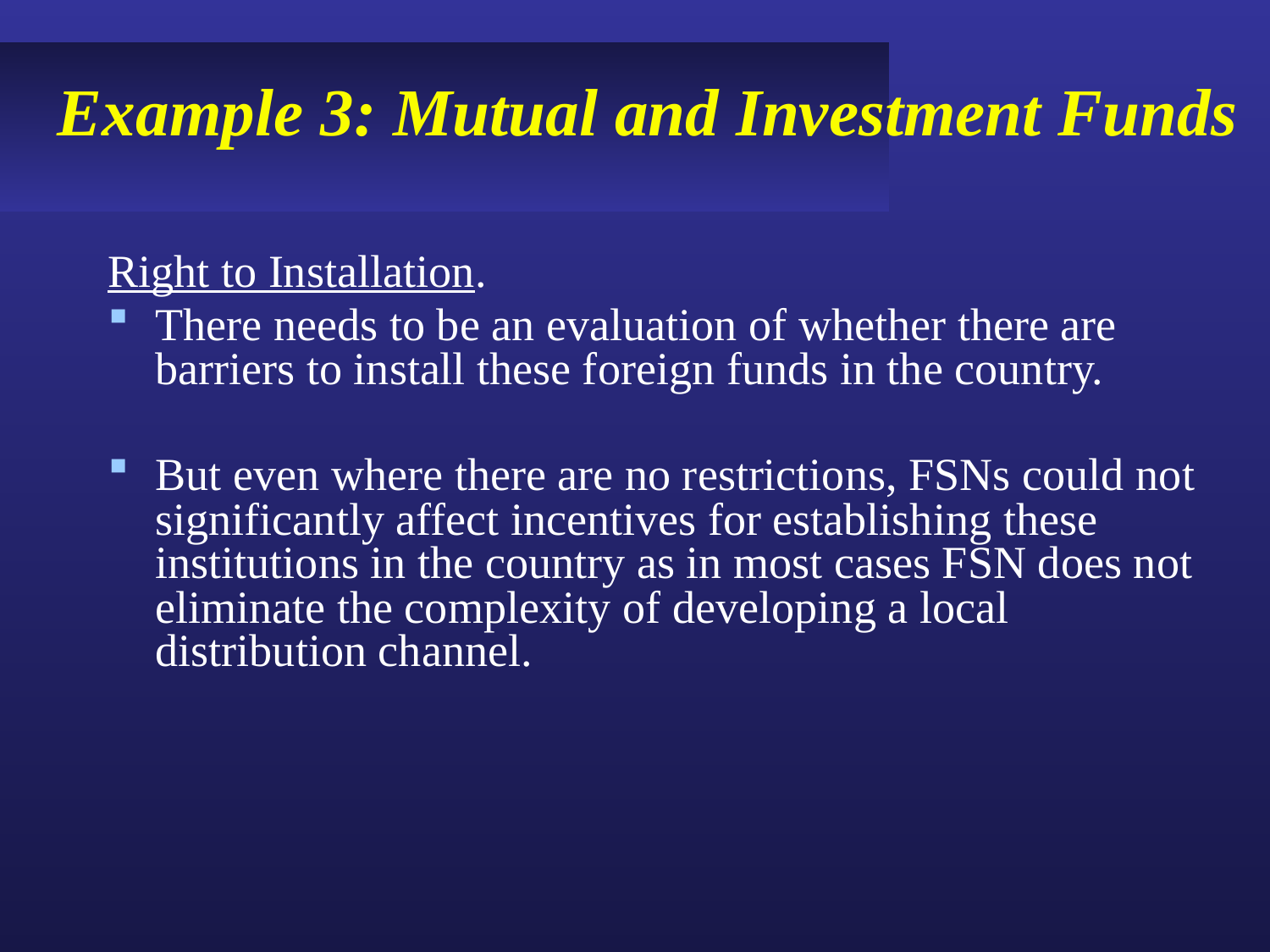

Example 3: Mutual and Investment Funds

Right to Installation.
There needs to be an evaluation of whether there are barriers to install these foreign funds in the country.

But even where there are no restrictions, FSNs could not significantly affect incentives for establishing these institutions in the country as in most cases FSN does not eliminate the complexity of developing a local distribution channel.